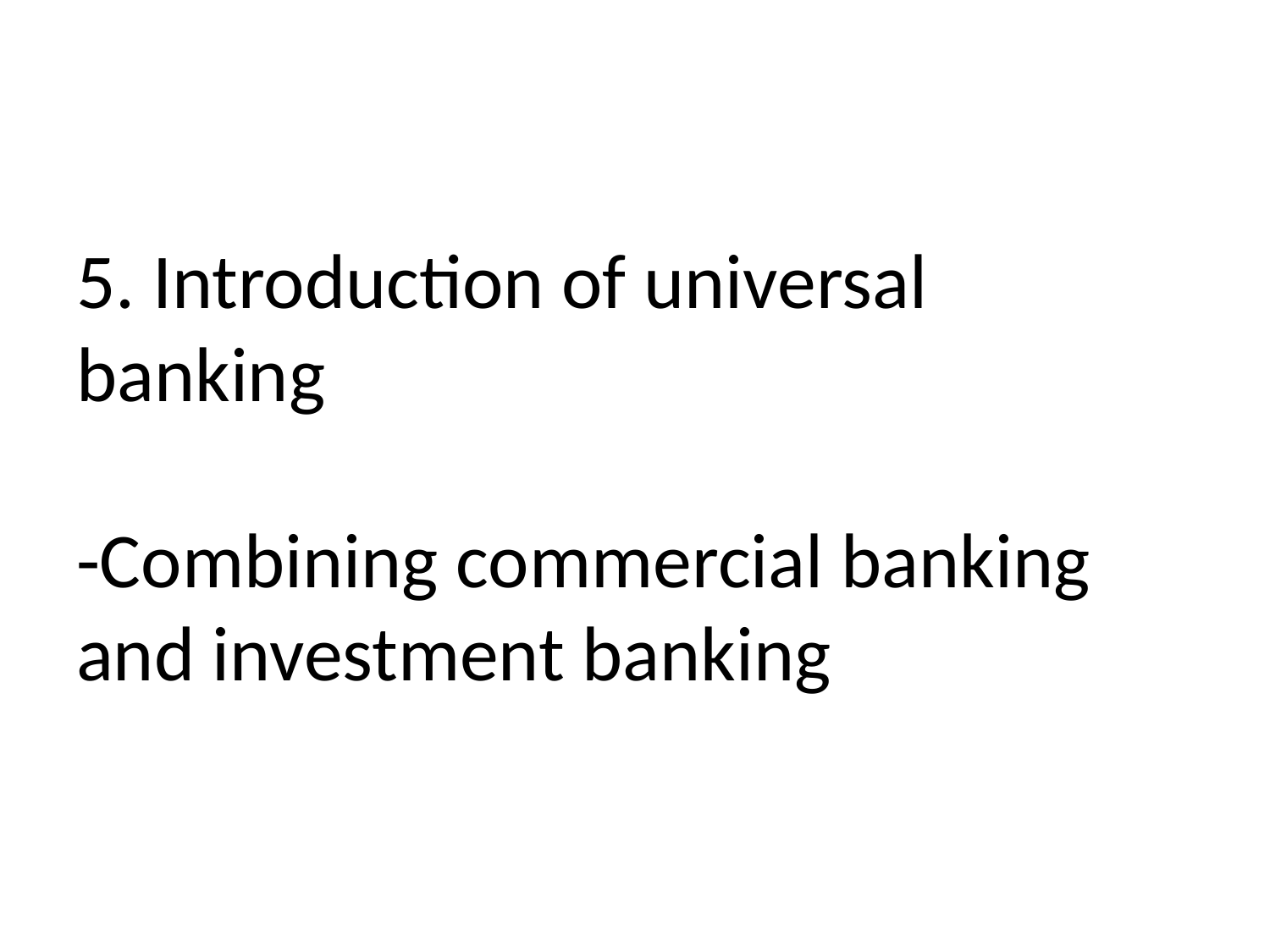

# 5. Introduction of universal banking -Combining commercial banking and investment banking